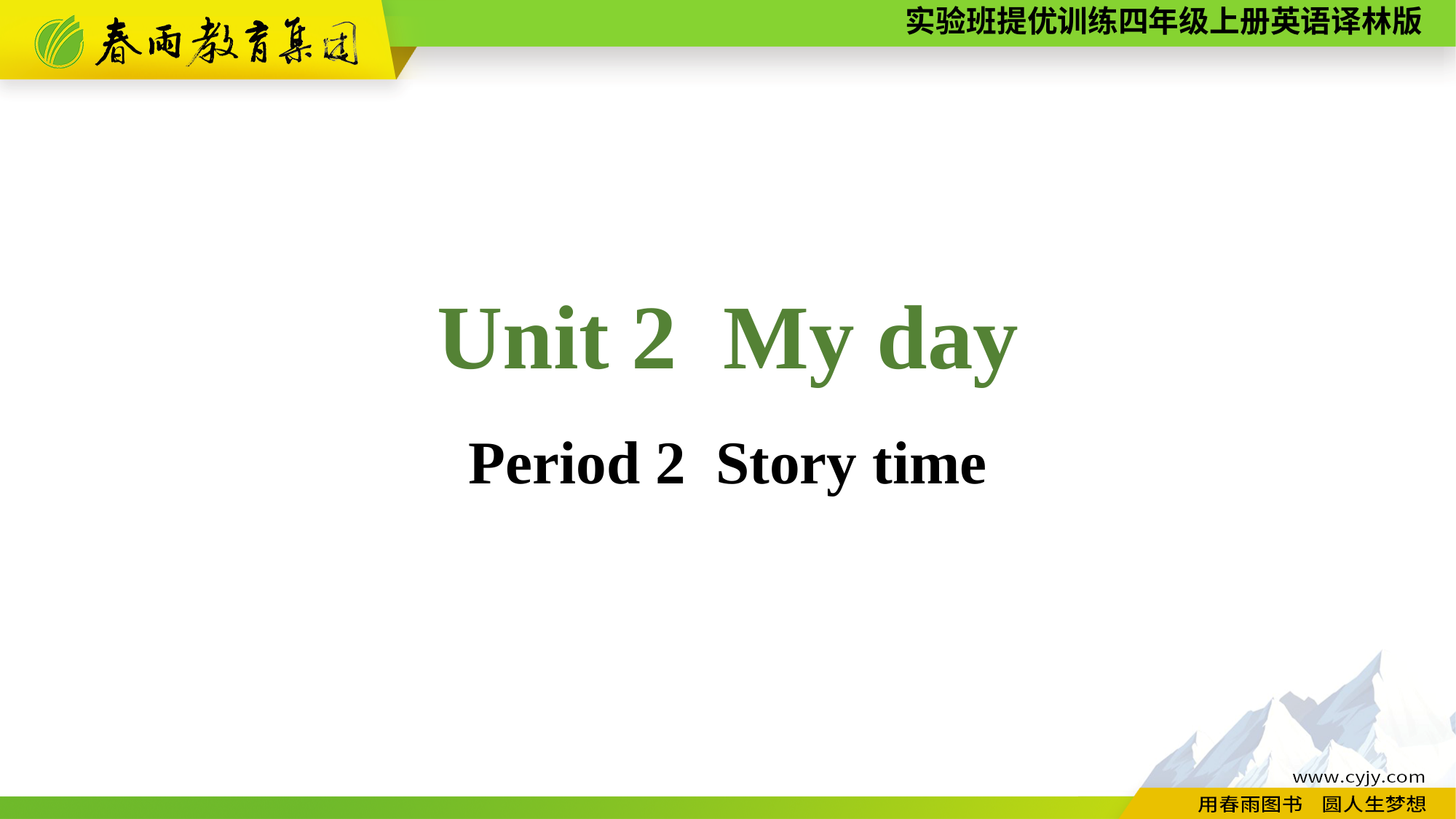

Unit 2  My day
Period 2  Story time